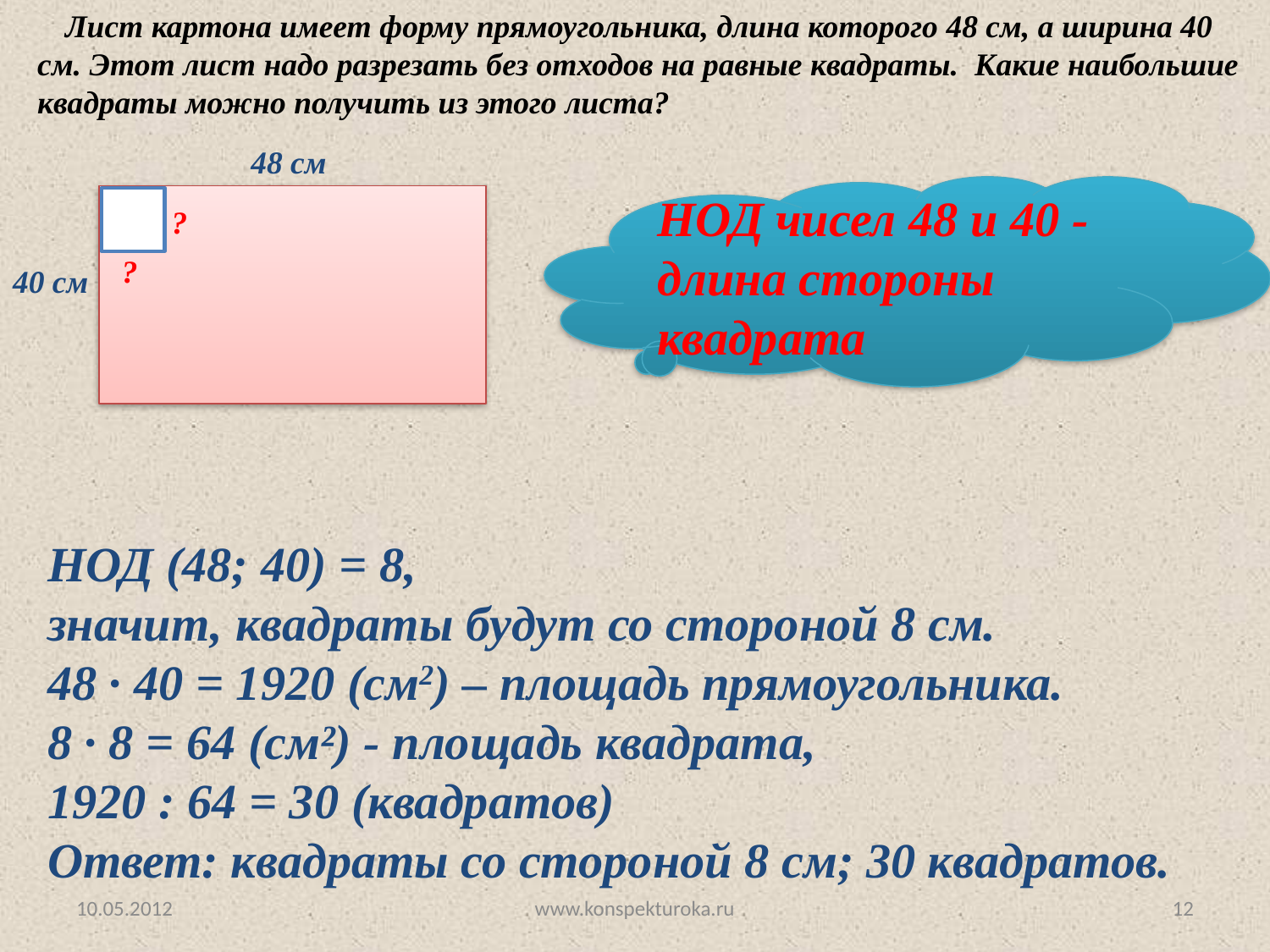

Лист картона имеет форму прямоугольника, длина которого 48 см, а ширина 40 см. Этот лист надо разрезать без отходов на равные квадраты.  Какие наибольшие квадраты можно получить из этого листа?
48 см
НОД чисел 48 и 40 -  длина стороны  квадрата

?
?
40 см
НОД (48; 40) = 8,
значит, квадраты будут со стороной 8 см.
48 ∙ 40 = 1920 (см2) – площадь прямоугольника.
8 ∙ 8 = 64 (см²) - площадь квадрата,
1920 : 64 = 30 (квадратов)
Ответ: квадраты со стороной 8 см; 30 квадратов.
10.05.2012
www.konspekturoka.ru
12